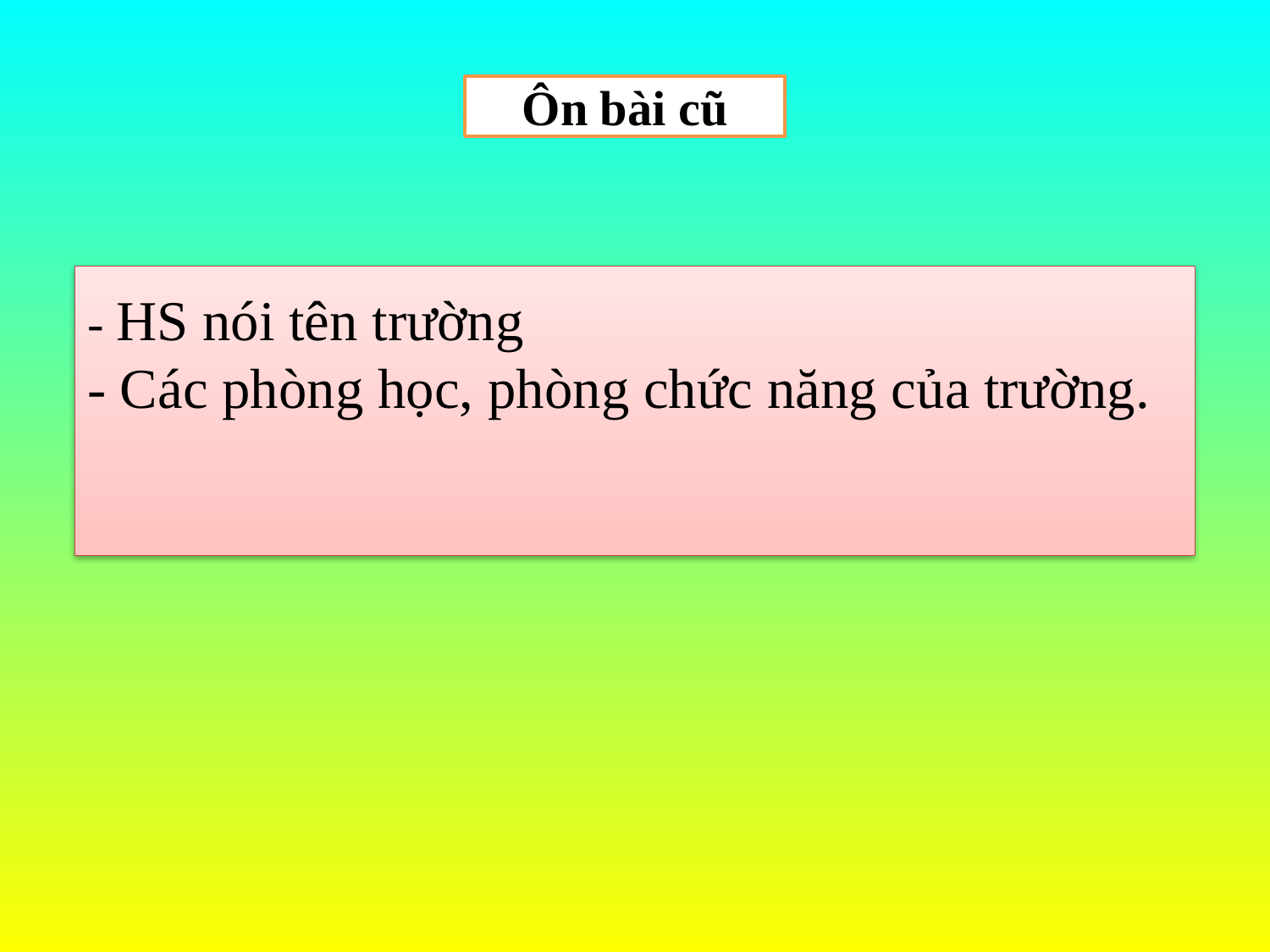

Ôn bài cũ
- HS nói tên trường
- Các phòng học, phòng chức năng của trường.